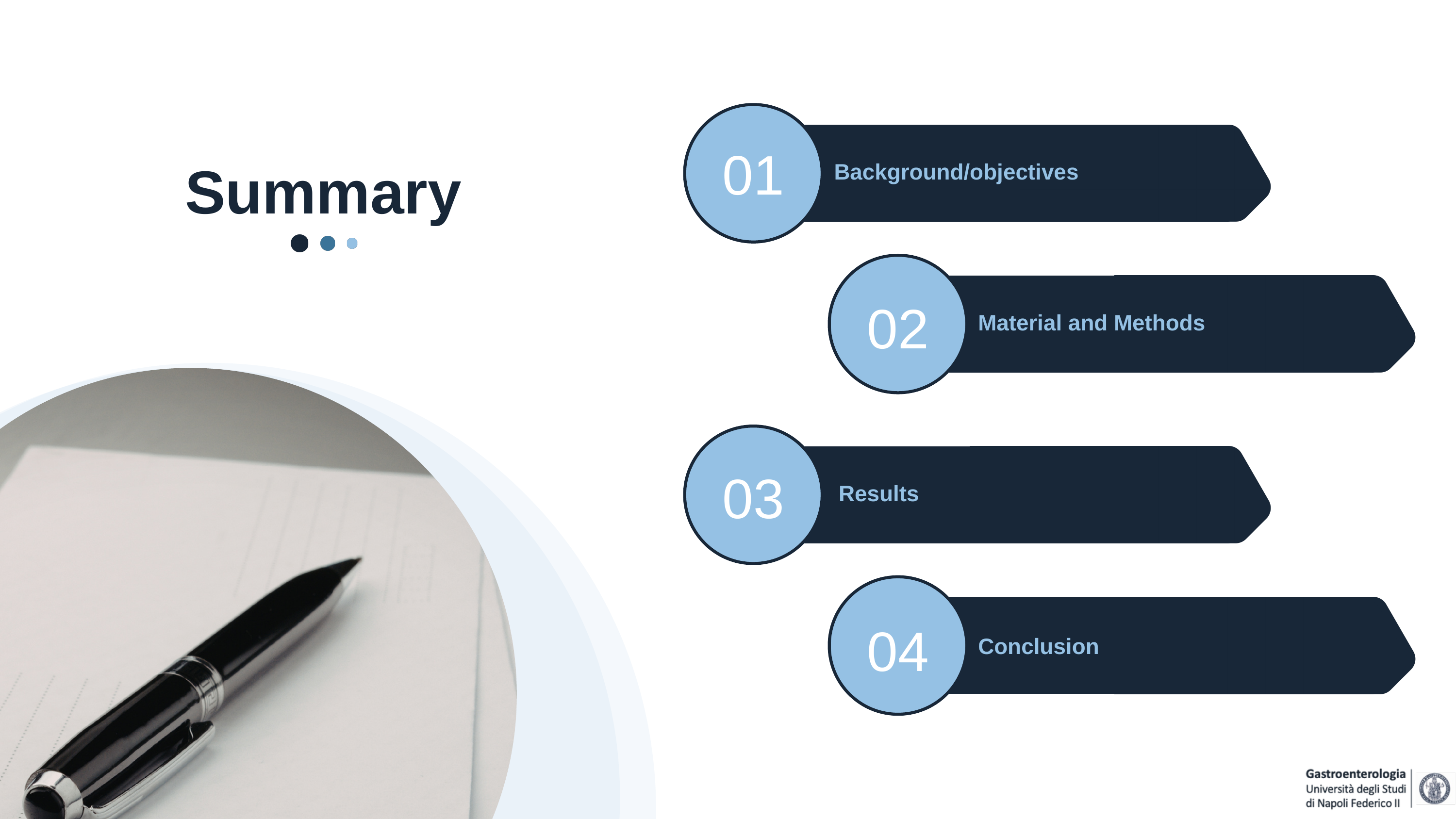

01
Summary
Background/objectives

02
Material and Methods

03
Results

04
Conclusion